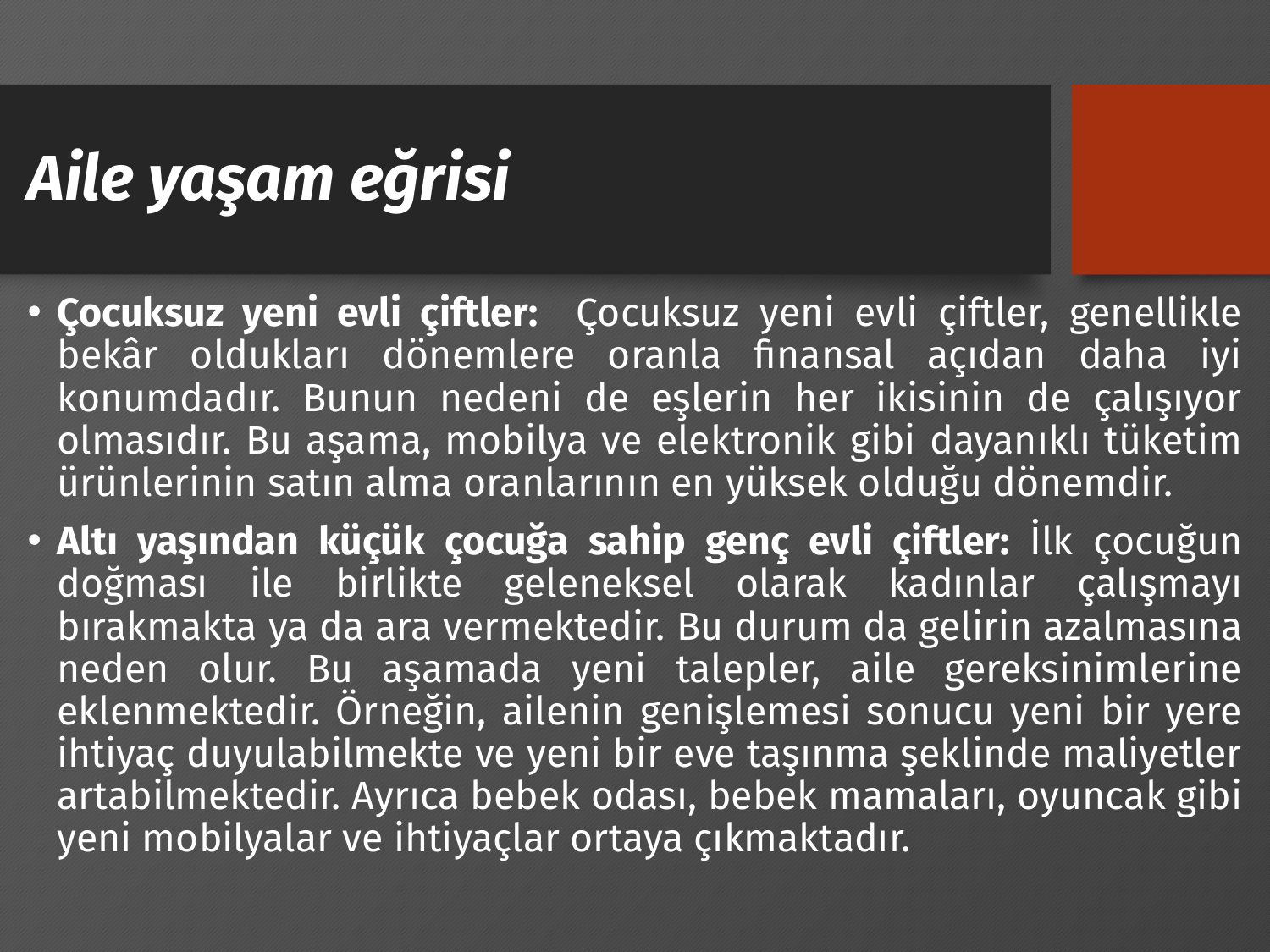

# Aile yaşam eğrisi
Çocuksuz yeni evli çiftler:  Çocuksuz yeni evli çiftler, genellikle bekâr oldukları dönemlere oranla finansal açıdan daha iyi konumdadır. Bunun nedeni de eşlerin her ikisinin de çalışıyor olmasıdır. Bu aşama, mobilya ve elektronik gibi dayanıklı tüketim ürünlerinin satın alma oranlarının en yüksek olduğu dönemdir.
Altı yaşından küçük çocuğa sahip genç evli çiftler: İlk çocuğun doğması ile birlikte geleneksel olarak kadınlar çalışmayı bırakmakta ya da ara vermektedir. Bu durum da gelirin azalmasına neden olur. Bu aşamada yeni talepler, aile gereksinimlerine eklenmektedir. Örneğin, ailenin genişlemesi sonucu yeni bir yere ihtiyaç duyulabilmekte ve yeni bir eve taşınma şeklinde maliyetler artabilmektedir. Ayrıca bebek odası, bebek mamaları, oyuncak gibi yeni mobilyalar ve ihtiyaçlar ortaya çıkmaktadır.